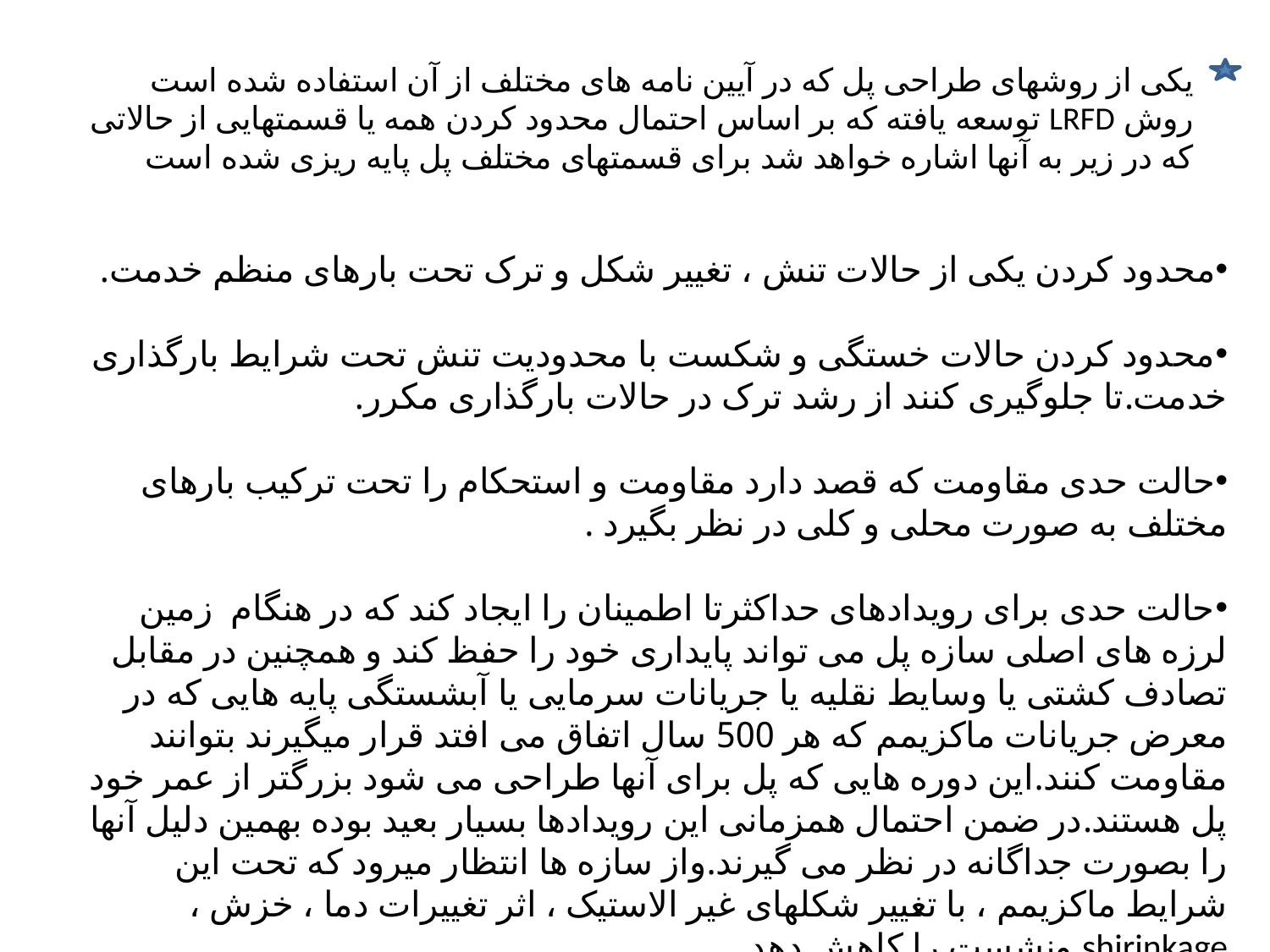

# یکی از روشهای طراحی پل که در آیین نامه های مختلف از آن استفاده شده است روش LRFD توسعه یافته که بر اساس احتمال محدود کردن همه یا قسمتهایی از حالاتی که در زیر به آنها اشاره خواهد شد برای قسمتهای مختلف پل پایه ریزی شده است

محدود کردن یکی از حالات تنش ، تغییر شکل و ترک تحت بارهای منظم خدمت.

محدود کردن حالات خستگی و شکست با محدودیت تنش تحت شرایط بارگذاری خدمت.تا جلوگیری کنند از رشد ترک در حالات بارگذاری مکرر.

حالت حدی مقاومت که قصد دارد مقاومت و استحکام را تحت ترکیب بارهای مختلف به صورت محلی و کلی در نظر بگیرد .

حالت حدی برای رویدادهای حداکثرتا اطمینان را ایجاد کند که در هنگام  زمین لرزه های اصلی سازه پل می تواند پایداری خود را حفظ کند و همچنین در مقابل تصادف کشتی یا وسایط نقلیه یا جریانات سرمایی یا آبشستگی پایه هایی که در معرض جریانات ماکزیمم که هر 500 سال اتفاق می افتد قرار میگیرند بتوانند مقاومت کنند.این دوره هایی که پل برای آنها طراحی می شود بزرگتر از عمر خود پل هستند.در ضمن احتمال همزمانی این رویدادها بسیار بعید بوده بهمین دلیل آنها را بصورت جداگانه در نظر می گیرند.واز سازه ها انتظار میرود که تحت این شرایط ماکزیمم ، با تغییر شکلهای غیر الاستیک ، اثر تغییرات دما ، خزش ، shirinkage ونشست را کاهش دهد.